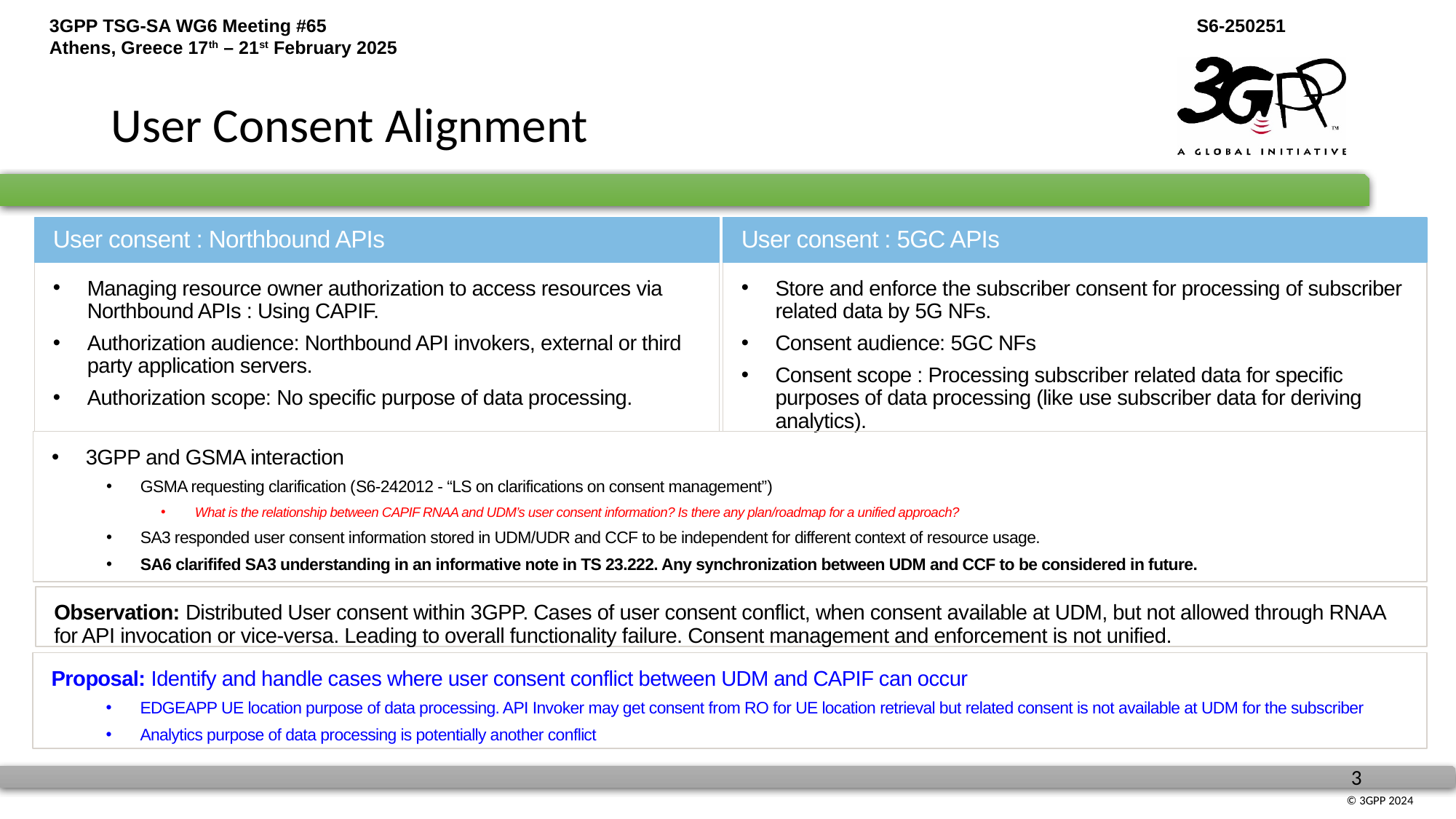

# User Consent Alignment
User consent : Northbound APIs
User consent : 5GC APIs
Managing resource owner authorization to access resources via Northbound APIs : Using CAPIF.
Authorization audience: Northbound API invokers, external or third party application servers.
Authorization scope: No specific purpose of data processing.
Store and enforce the subscriber consent for processing of subscriber related data by 5G NFs.
Consent audience: 5GC NFs
Consent scope : Processing subscriber related data for specific purposes of data processing (like use subscriber data for deriving analytics).
3GPP and GSMA interaction
GSMA requesting clarification (S6-242012 - “LS on clarifications on consent management”)
What is the relationship between CAPIF RNAA and UDM’s user consent information? Is there any plan/roadmap for a unified approach?
SA3 responded user consent information stored in UDM/UDR and CCF to be independent for different context of resource usage.
SA6 clarififed SA3 understanding in an informative note in TS 23.222. Any synchronization between UDM and CCF to be considered in future.
Observation: Distributed User consent within 3GPP. Cases of user consent conflict, when consent available at UDM, but not allowed through RNAA for API invocation or vice-versa. Leading to overall functionality failure. Consent management and enforcement is not unified.
Proposal: Identify and handle cases where user consent conflict between UDM and CAPIF can occur
EDGEAPP UE location purpose of data processing. API Invoker may get consent from RO for UE location retrieval but related consent is not available at UDM for the subscriber
Analytics purpose of data processing is potentially another conflict